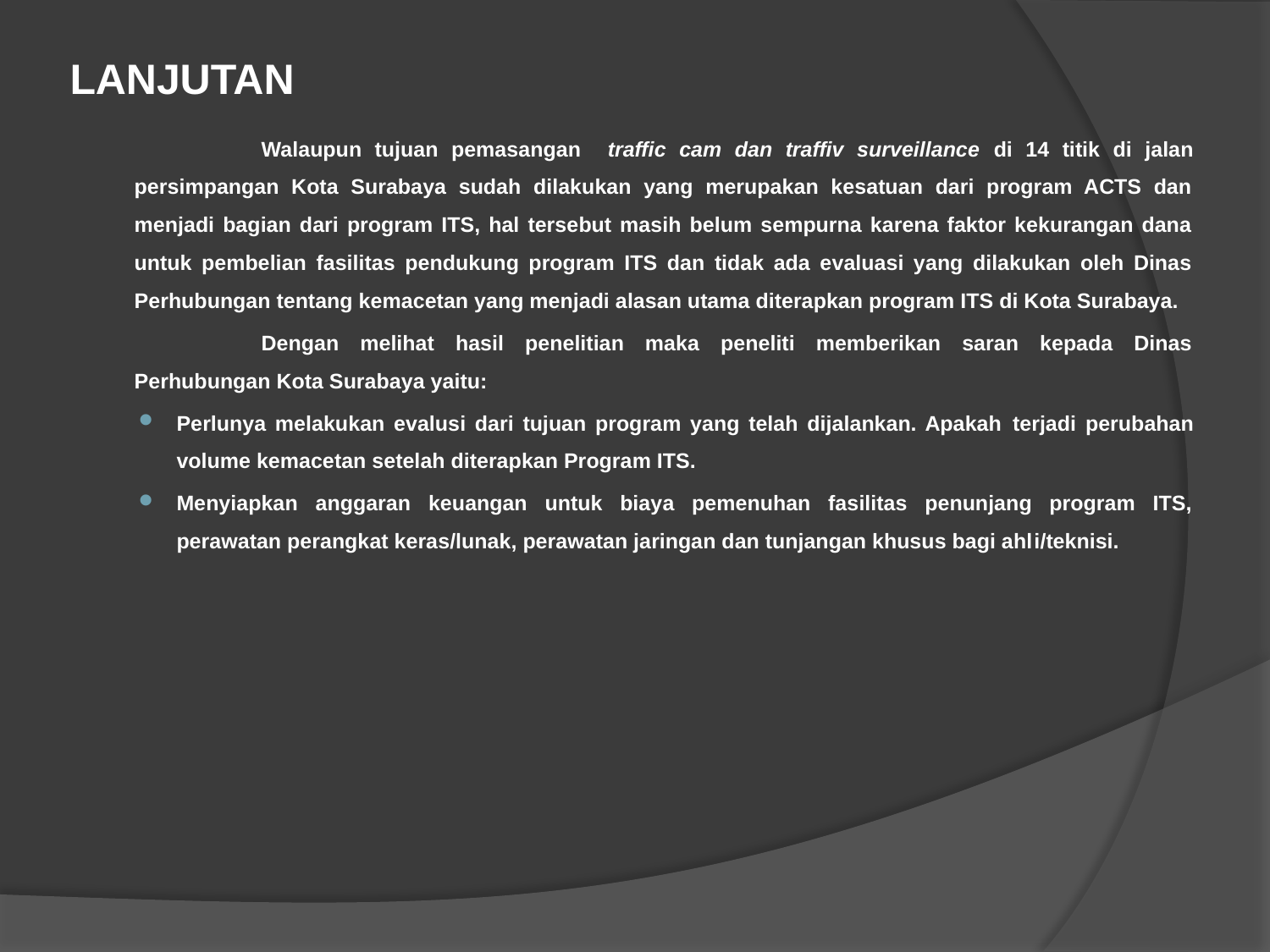

# LANJUTAN
		Walaupun tujuan pemasangan  traffic cam dan traffiv surveillance di 14 titik di jalan persimpangan Kota Surabaya sudah dilakukan yang merupakan kesatuan dari program ACTS dan menjadi bagian dari program ITS, hal tersebut masih belum sempurna karena faktor kekurangan dana untuk pembelian fasilitas pendukung program ITS dan tidak ada evaluasi yang dilakukan oleh Dinas Perhubungan tentang kemacetan yang menjadi alasan utama diterapkan program ITS di Kota Surabaya.
		Dengan melihat hasil penelitian maka peneliti memberikan saran kepada Dinas Perhubungan Kota Surabaya yaitu:
Perlunya melakukan evalusi dari tujuan program yang telah dijalankan. Apakah terjadi perubahan volume kemacetan setelah diterapkan Program ITS.
Menyiapkan anggaran keuangan untuk biaya pemenuhan fasilitas penunjang program ITS, perawatan perangkat keras/lunak, perawatan jaringan dan tunjangan khusus bagi ahli/teknisi.